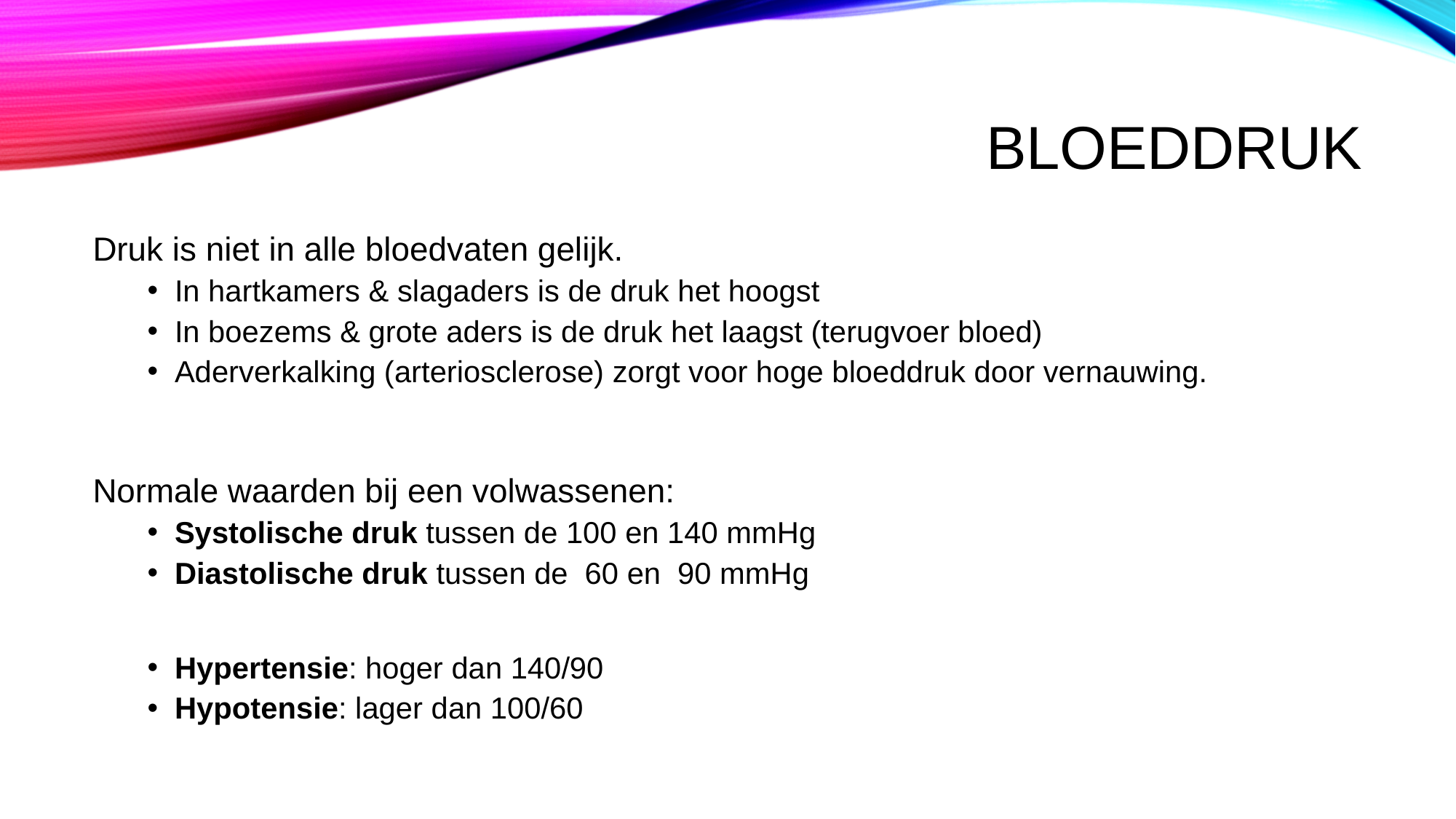

# Bloeddruk
Druk is niet in alle bloedvaten gelijk.
In hartkamers & slagaders is de druk het hoogst
In boezems & grote aders is de druk het laagst (terugvoer bloed)
Aderverkalking (arteriosclerose) zorgt voor hoge bloeddruk door vernauwing.

Normale waarden bij een volwassenen:
Systolische druk tussen de 100 en 140 mmHg
Diastolische druk tussen de  60 en  90 mmHg

Hypertensie: hoger dan 140/90
Hypotensie: lager dan 100/60